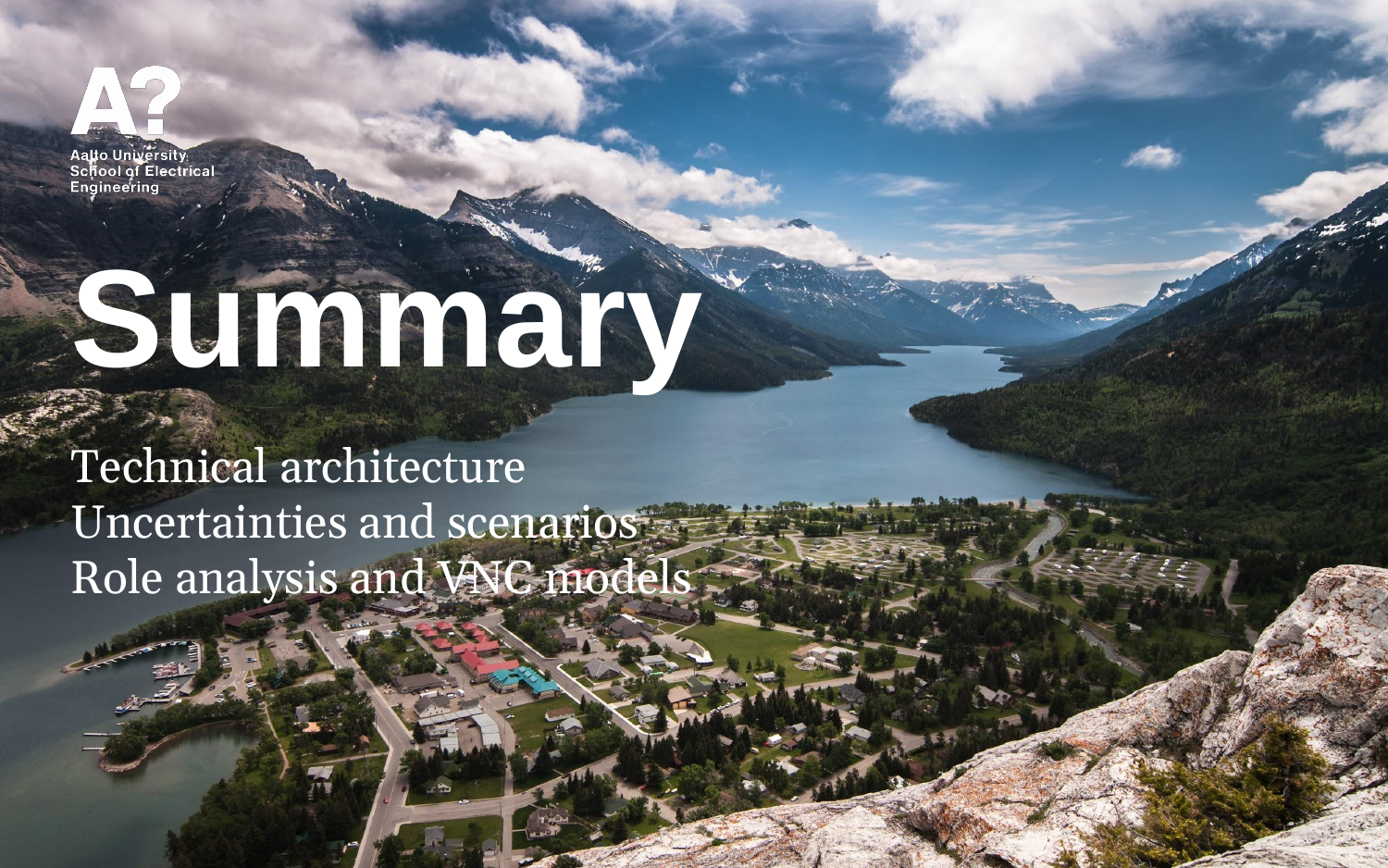

# Summary
Technical architecture
Uncertainties and scenarios
Role analysis and VNC models